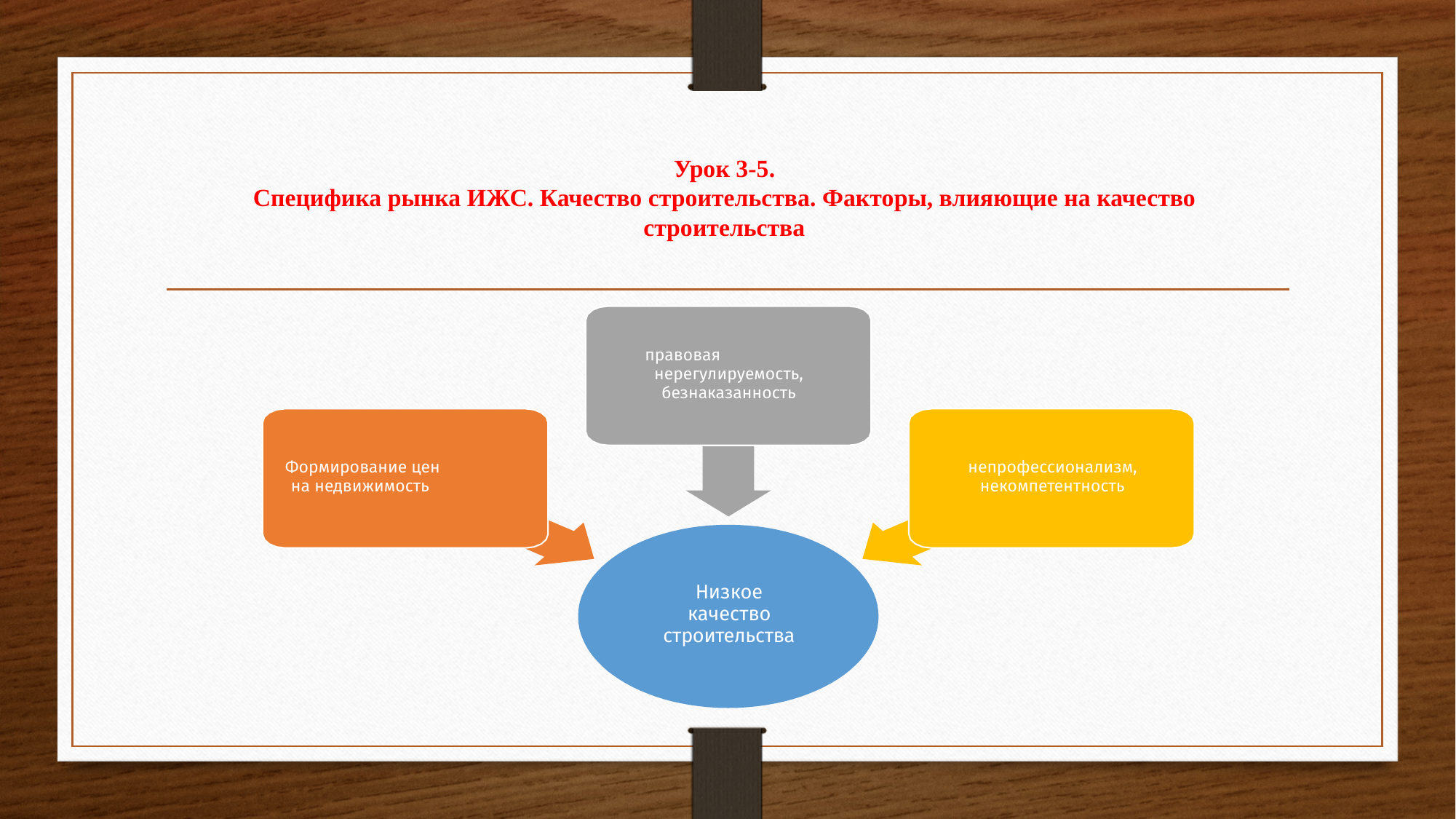

# Урок 3-5. Специфика рынка ИЖС. Качество строительства. Факторы, влияющие на качество строительства

правовая
нерегулируемость, безнаказанность

Формирование цен
на недвижимость
непрофессионализм,
некомпетентность

Низкое
качество
строительства